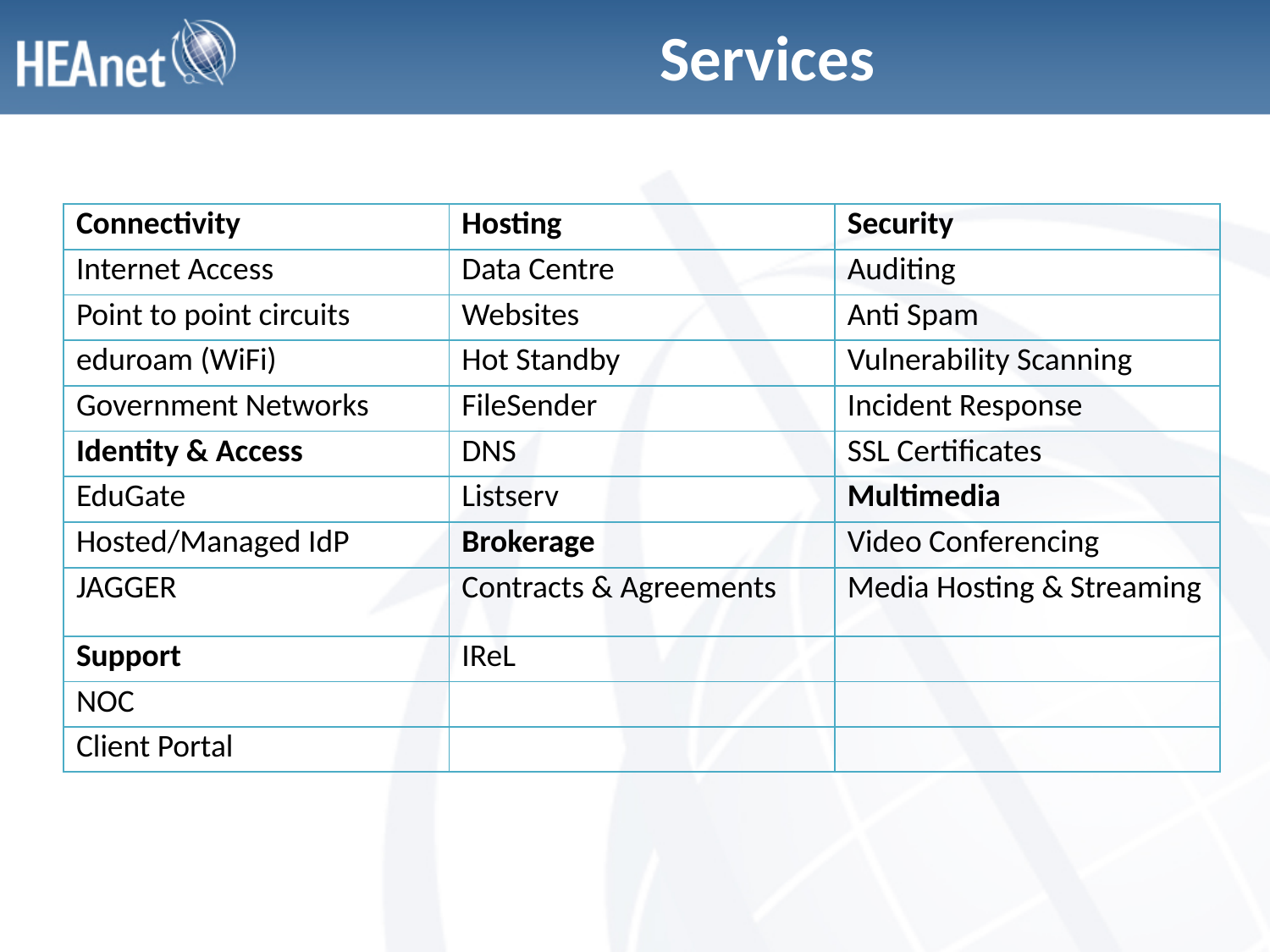

# Services
| Connectivity | Hosting | Security |
| --- | --- | --- |
| Internet Access | Data Centre | Auditing |
| Point to point circuits | Websites | Anti Spam |
| eduroam (WiFi) | Hot Standby | Vulnerability Scanning |
| Government Networks | FileSender | Incident Response |
| Identity & Access | DNS | SSL Certificates |
| EduGate | Listserv | Multimedia |
| Hosted/Managed IdP | Brokerage | Video Conferencing |
| JAGGER | Contracts & Agreements | Media Hosting & Streaming |
| Support | IReL |  |
| NOC |  |  |
| Client Portal |  |  |